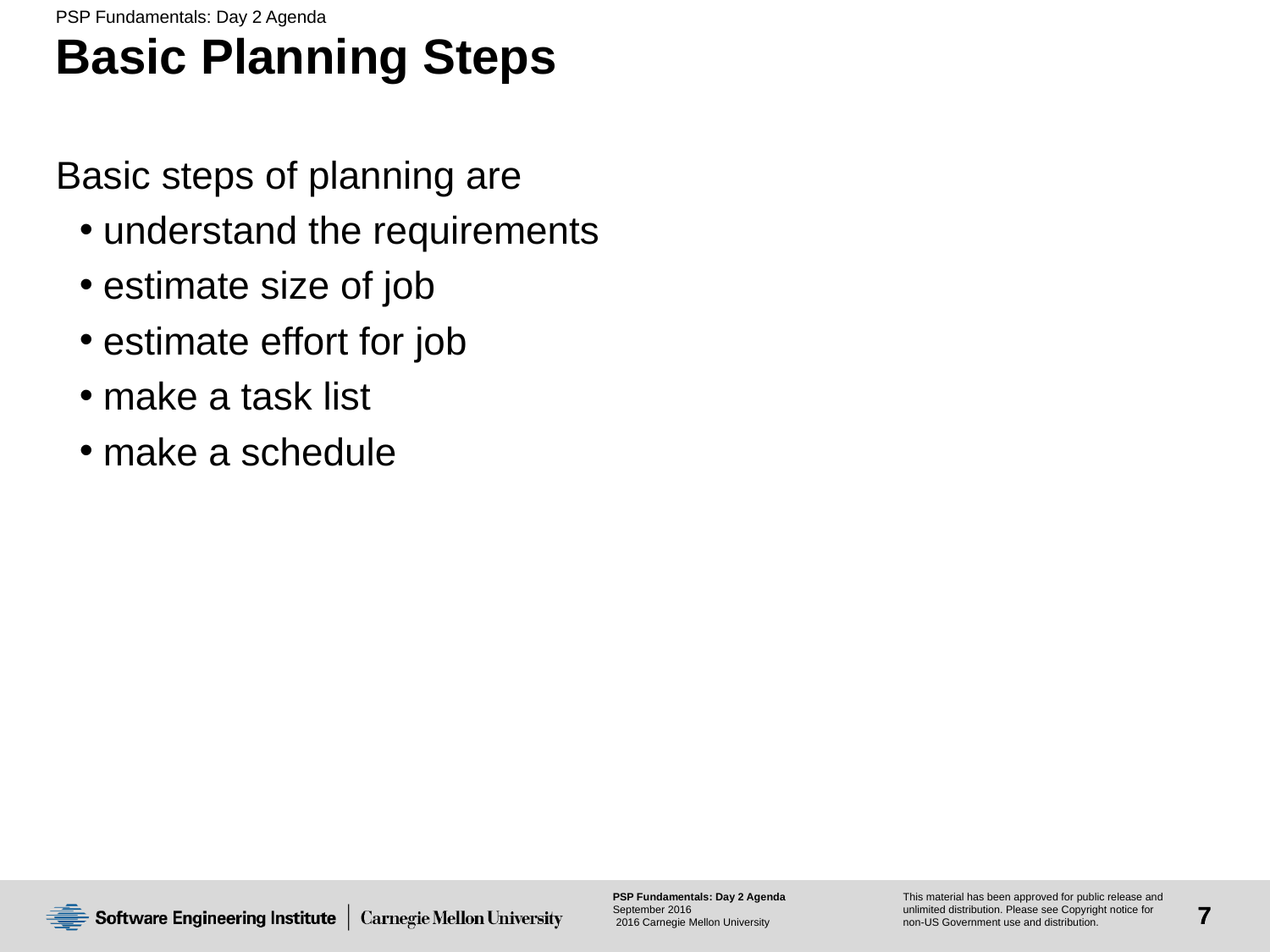

# Basic Planning Steps
Basic steps of planning are
understand the requirements
estimate size of job
estimate effort for job
make a task list
make a schedule